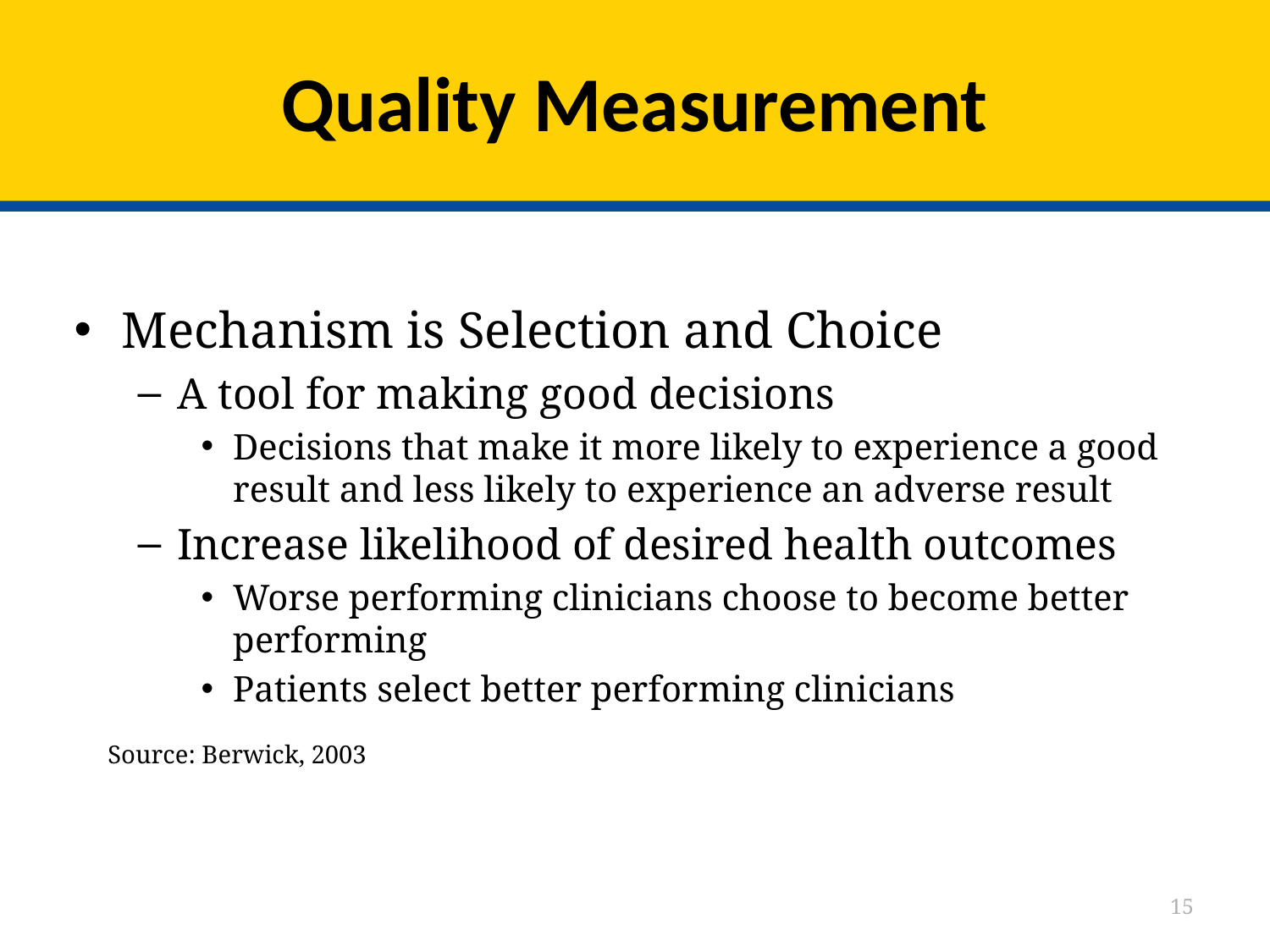

# Quality Measurement

Mechanism is Selection and Choice
A tool for making good decisions
Decisions that make it more likely to experience a good result and less likely to experience an adverse result
Increase likelihood of desired health outcomes
Worse performing clinicians choose to become better performing
Patients select better performing clinicians

Source: Berwick, 2003
15